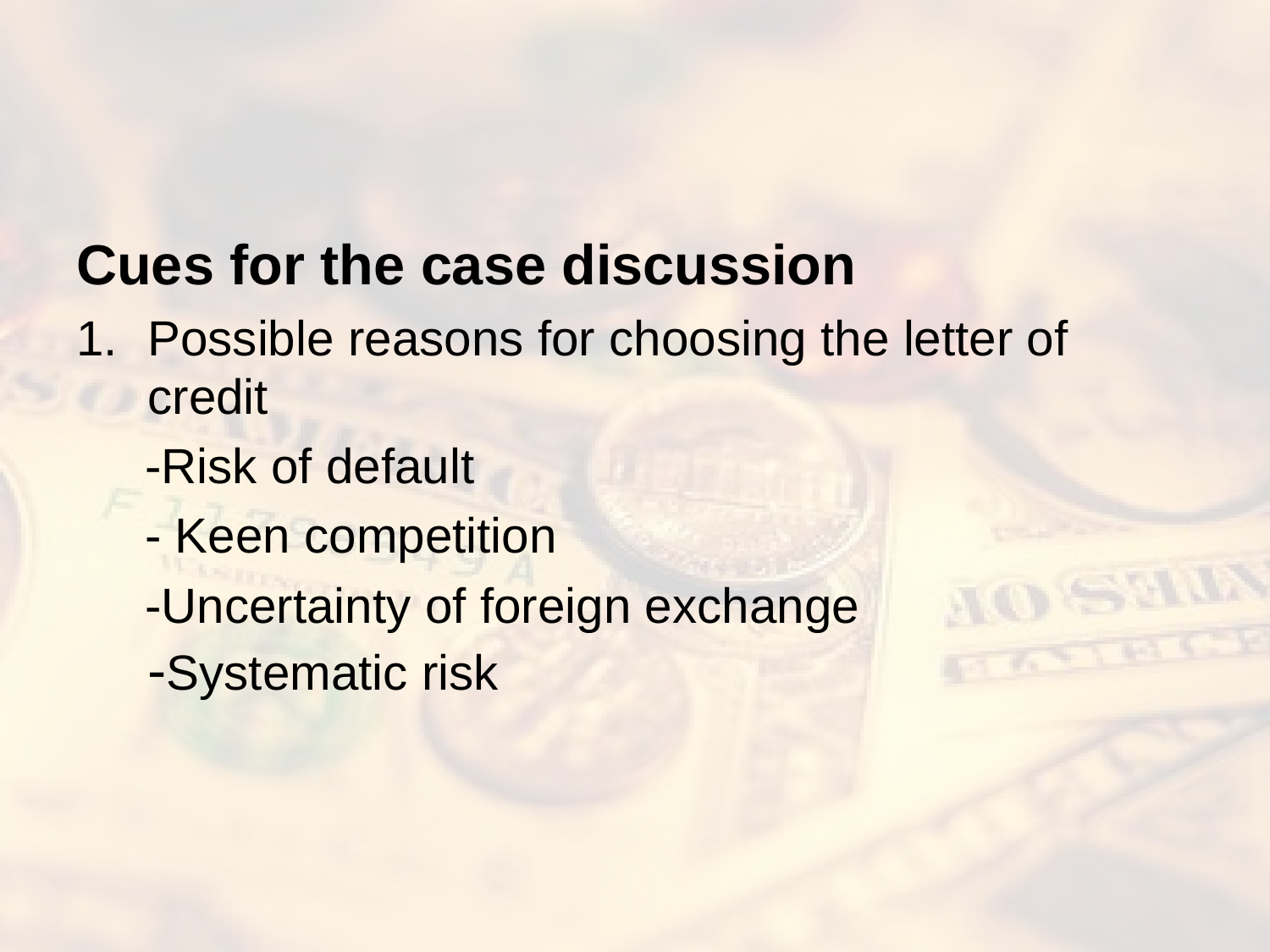

#
Cues for the case discussion
Possible reasons for choosing the letter of credit
     -Risk of default
     - Keen competition
     -Uncertainty of foreign exchange
-Systematic risk